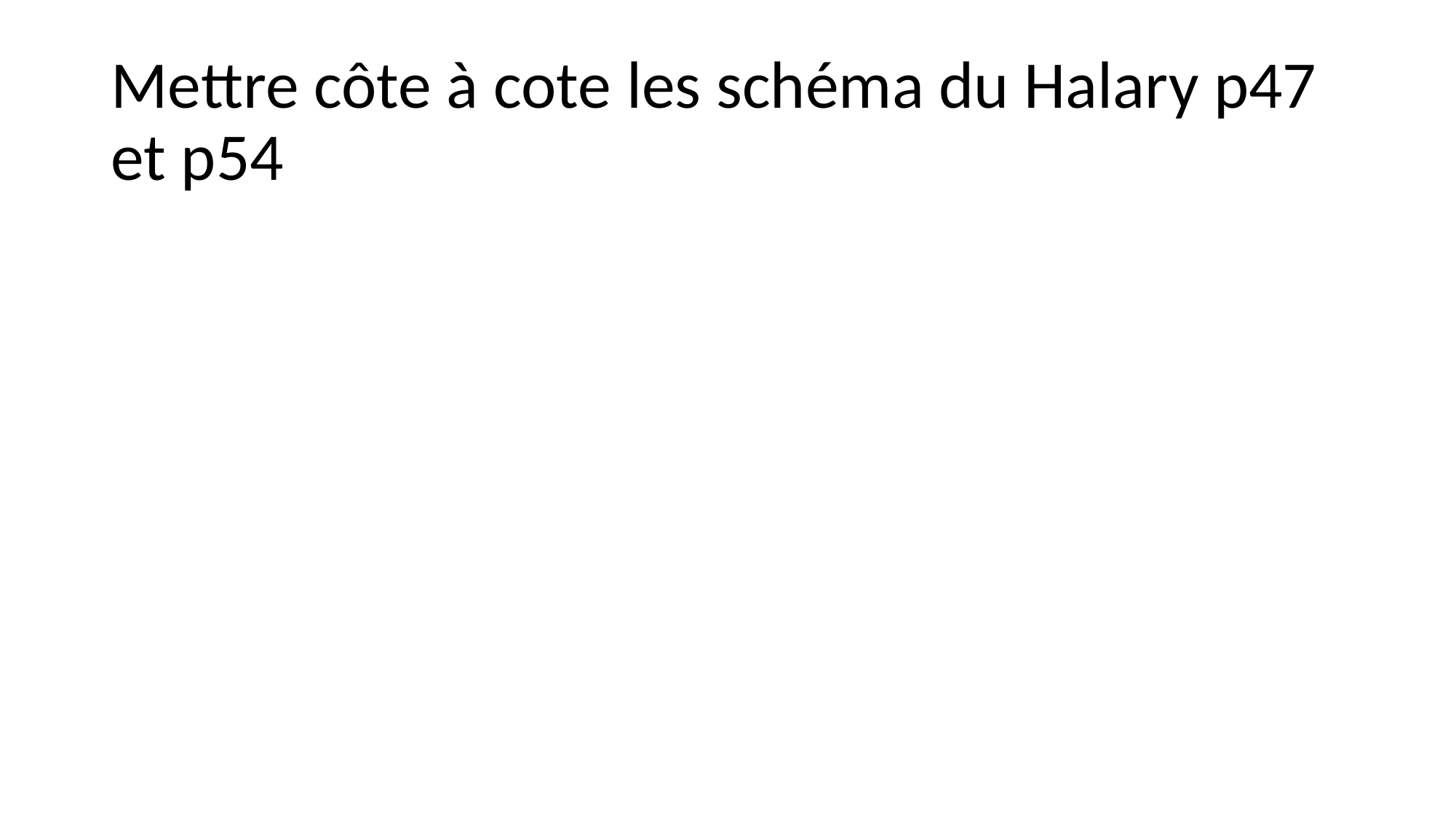

# Mettre côte à cote les schéma du Halary p47 et p54